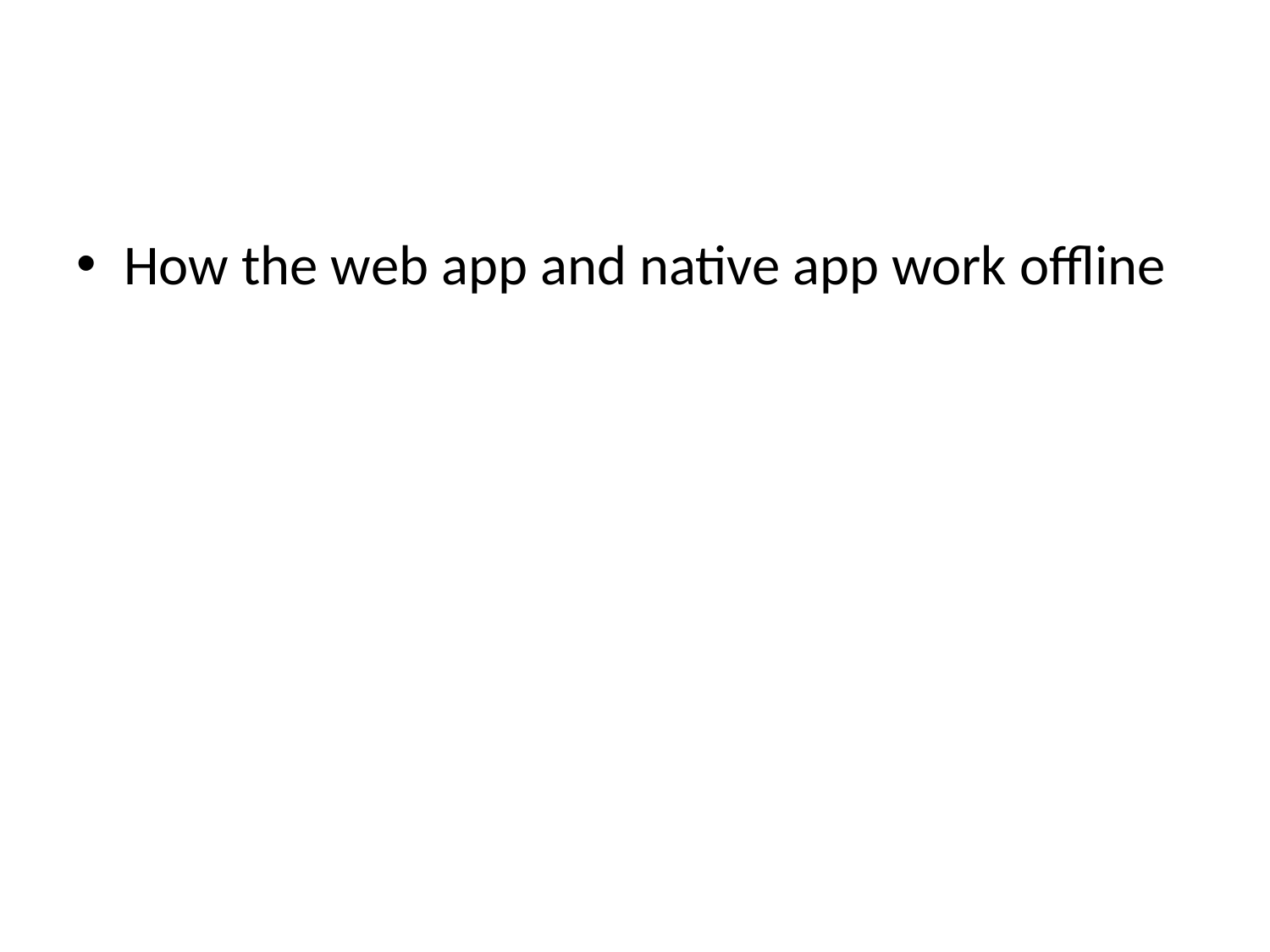

#
How the web app and native app work offline